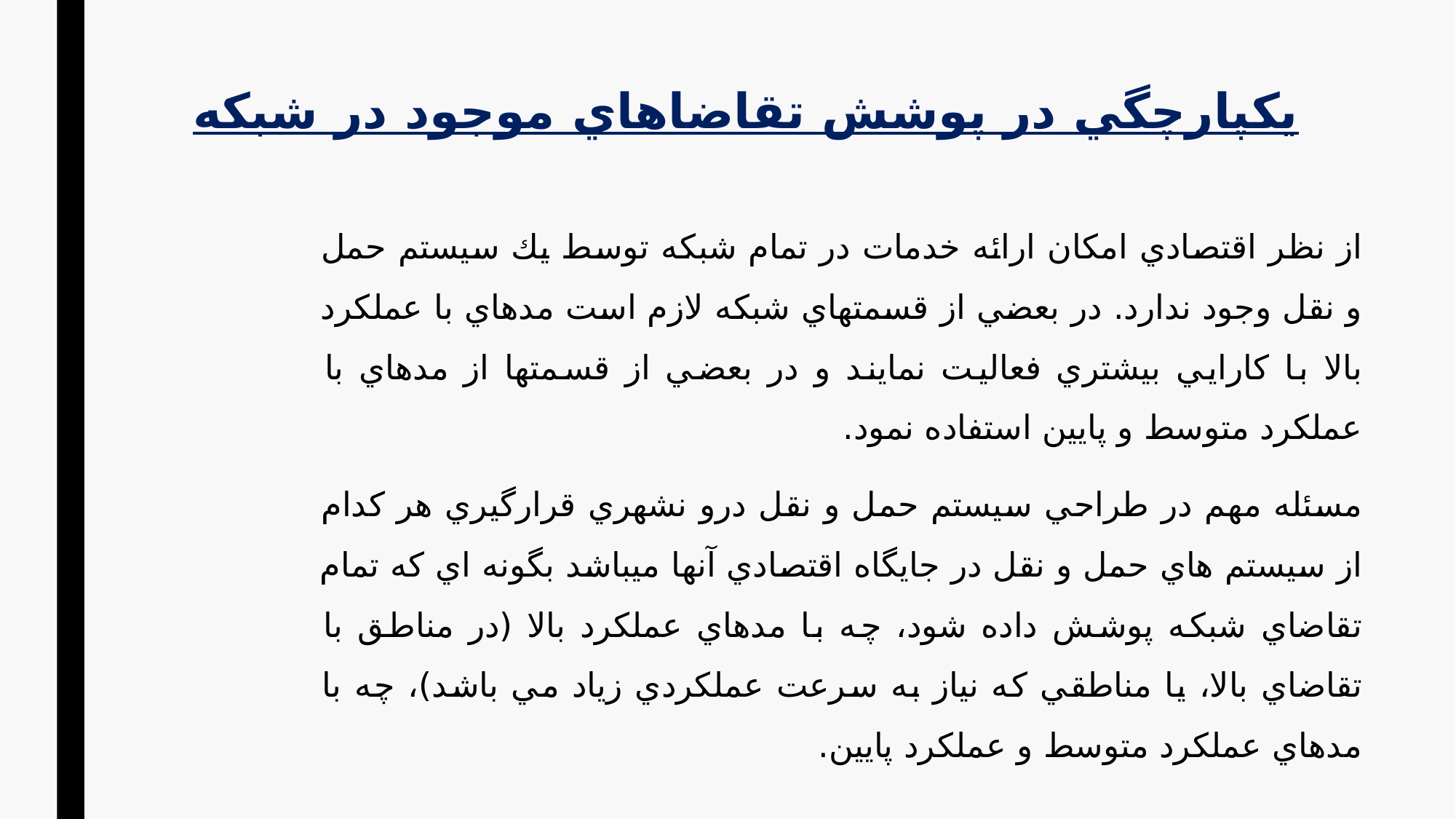

# يكپارچگي در پوشش تقاضاهاي موجود در شبكه
از نظر اقتصادي امكان ارائه خدمات در تمام شبكه توسط يك سيستم حمل و نقل وجود ندارد. در بعضي از قسمتهاي شبكه لازم است مدهاي با عملكرد بالا با كارايي بيشتري فعاليت نمايند و در بعضي از قسمتها از مدهاي با عملكرد متوسط و پايين استفاده نمود.
مسئله مهم در طراحي سيستم حمل و نقل درو نشهري قرارگيري هر كدام از سيستم هاي حمل و نقل در جايگاه اقتصادي آنها ميباشد بگونه اي كه تمام تقاضاي شبكه پوشش داده شود، چه با مدهاي عملكرد بالا (در مناطق با تقاضاي بالا، يا مناطقي كه نياز به سرعت عملكردي زياد مي باشد)، چه با مدهاي عملكرد متوسط و عملكرد پايين.